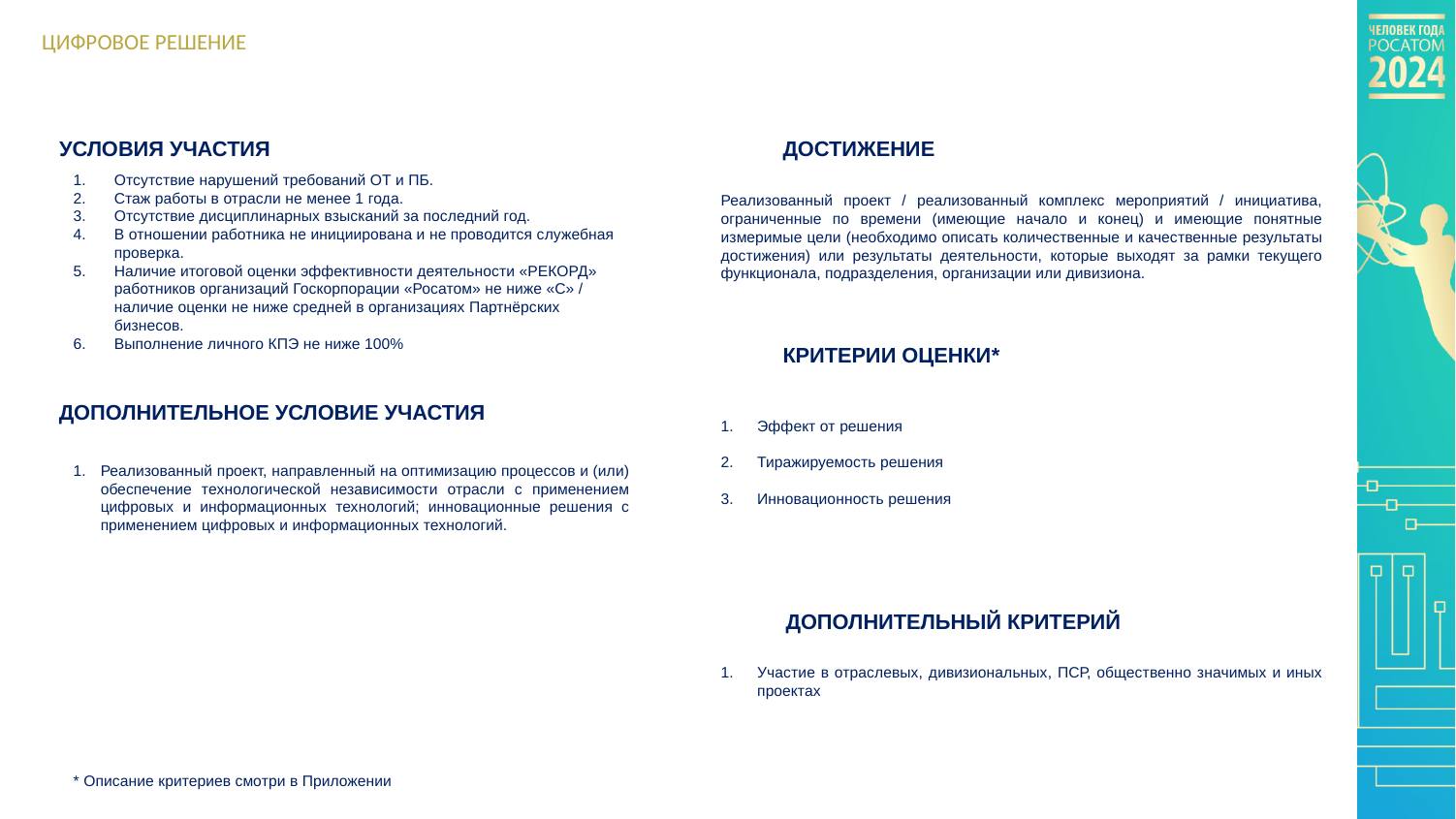

ЦИФРОВОЕ РЕШЕНИЕ
ДОСТИЖЕНИЕ
УСЛОВИЯ УЧАСТИЯ
Отсутствие нарушений требований ОТ и ПБ.
Стаж работы в отрасли не менее 1 года.
Отсутствие дисциплинарных взысканий за последний год.
В отношении работника не инициирована и не проводится служебная проверка.
Наличие итоговой оценки эффективности деятельности «РЕКОРД» работников организаций Госкорпорации «Росатом» не ниже «С» / наличие оценки не ниже средней в организациях Партнёрских бизнесов.
Выполнение личного КПЭ не ниже 100%
Реализованный проект / реализованный комплекс мероприятий / инициатива, ограниченные по времени (имеющие начало и конец) и имеющие понятные измеримые цели (необходимо описать количественные и качественные результаты достижения) или результаты деятельности, которые выходят за рамки текущего функционала, подразделения, организации или дивизиона.
КРИТЕРИИ ОЦЕНКИ*
ДОПОЛНИТЕЛЬНОЕ УСЛОВИЕ УЧАСТИЯ
Эффект от решения

Тиражируемость решения

Инновационность решения
Реализованный проект, направленный на оптимизацию процессов и (или) обеспечение технологической независимости отрасли с применением цифровых и информационных технологий; инновационные решения с применением цифровых и информационных технологий.
ДОПОЛНИТЕЛЬНЫЙ КРИТЕРИЙ
Участие в отраслевых, дивизиональных, ПСР, общественно значимых и иных проектах

* Описание критериев смотри в Приложении